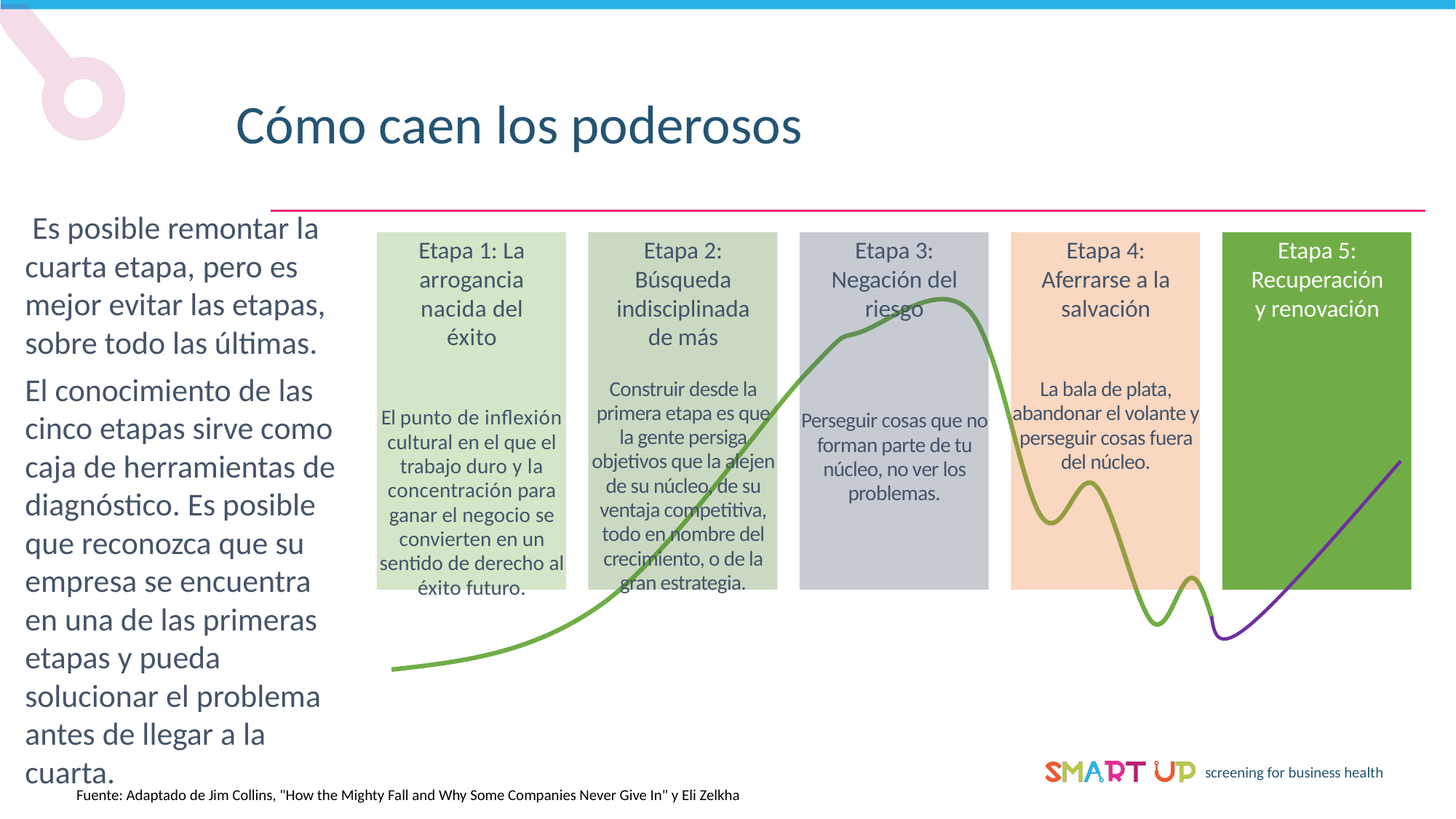

Cómo caen los poderosos
 Es posible remontar la cuarta etapa, pero es mejor evitar las etapas, sobre todo las últimas.
El conocimiento de las cinco etapas sirve como caja de herramientas de diagnóstico. Es posible que reconozca que su empresa se encuentra en una de las primeras etapas y pueda solucionar el problema antes de llegar a la cuarta.
Etapa 1: La arrogancia nacida del éxito

El punto de inflexión cultural en el que el trabajo duro y la concentración para ganar el negocio se convierten en un sentido de derecho al éxito futuro.
Etapa 2: Búsqueda indisciplinada de más

Construir desde la primera etapa es que la gente persiga objetivos que la alejen de su núcleo, de su ventaja competitiva, todo en nombre del crecimiento, o de la gran estrategia.
Etapa 3: Negación del riesgo

Perseguir cosas que no forman parte de tu núcleo, no ver los problemas.
Etapa 4: Aferrarse a la salvación

La bala de plata, abandonar el volante y perseguir cosas fuera del núcleo.
Etapa 5: Recuperación y renovación

Fuente: Adaptado de Jim Collins, "How the Mighty Fall and Why Some Companies Never Give In" y Eli Zelkha